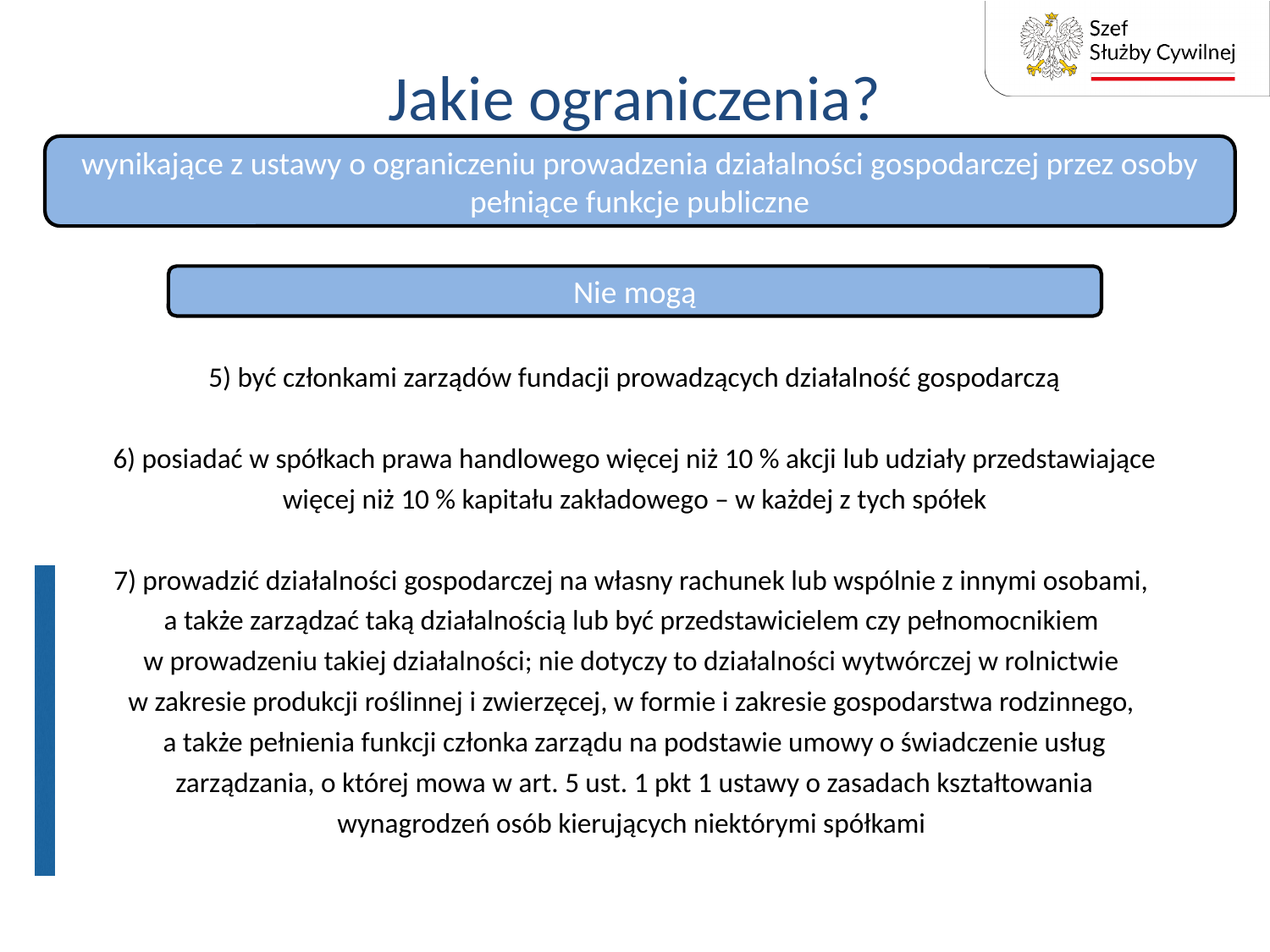

# Jakie ograniczenia?
wynikające z ustawy o ograniczeniu prowadzenia działalności gospodarczej przez osoby pełniące funkcje publiczne
Nie mogą
5) być członkami zarządów fundacji prowadzących działalność gospodarczą

6) posiadać w spółkach prawa handlowego więcej niż 10 % akcji lub udziały przedstawiające więcej niż 10 % kapitału zakładowego – w każdej z tych spółek

7) prowadzić działalności gospodarczej na własny rachunek lub wspólnie z innymi osobami,
a także zarządzać taką działalnością lub być przedstawicielem czy pełnomocnikiem
w prowadzeniu takiej działalności; nie dotyczy to działalności wytwórczej w rolnictwie
w zakresie produkcji roślinnej i zwierzęcej, w formie i zakresie gospodarstwa rodzinnego,
a także pełnienia funkcji członka zarządu na podstawie umowy o świadczenie usług zarządzania, o której mowa w art. 5 ust. 1 pkt 1 ustawy o zasadach kształtowania wynagrodzeń osób kierujących niektórymi spółkami